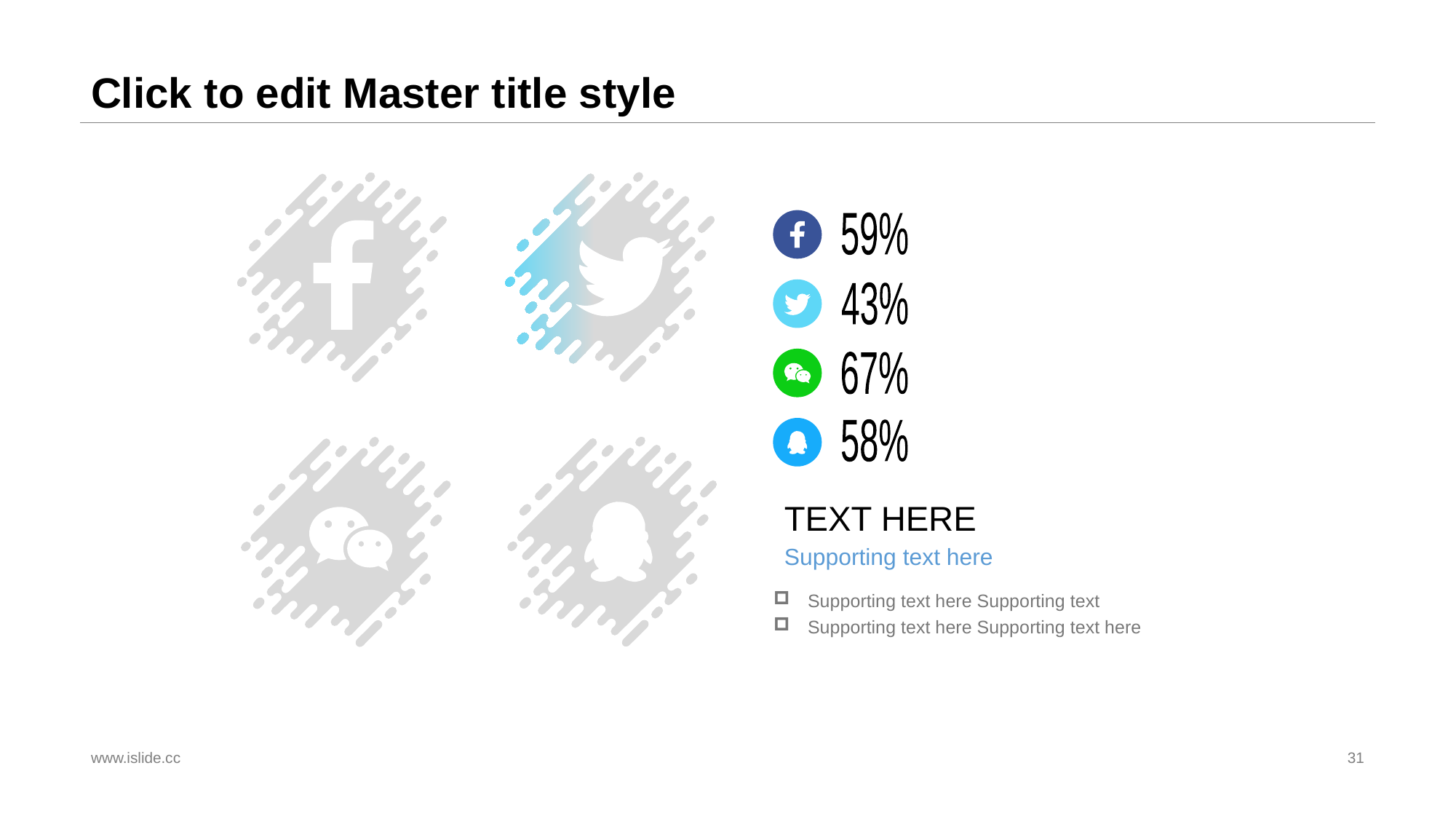

# Click to edit Master title style

59%

43%

67%

58%

TEXT HERE

Supporting text here
Supporting text here Supporting text
Supporting text here Supporting text here

www.islide.cc
31